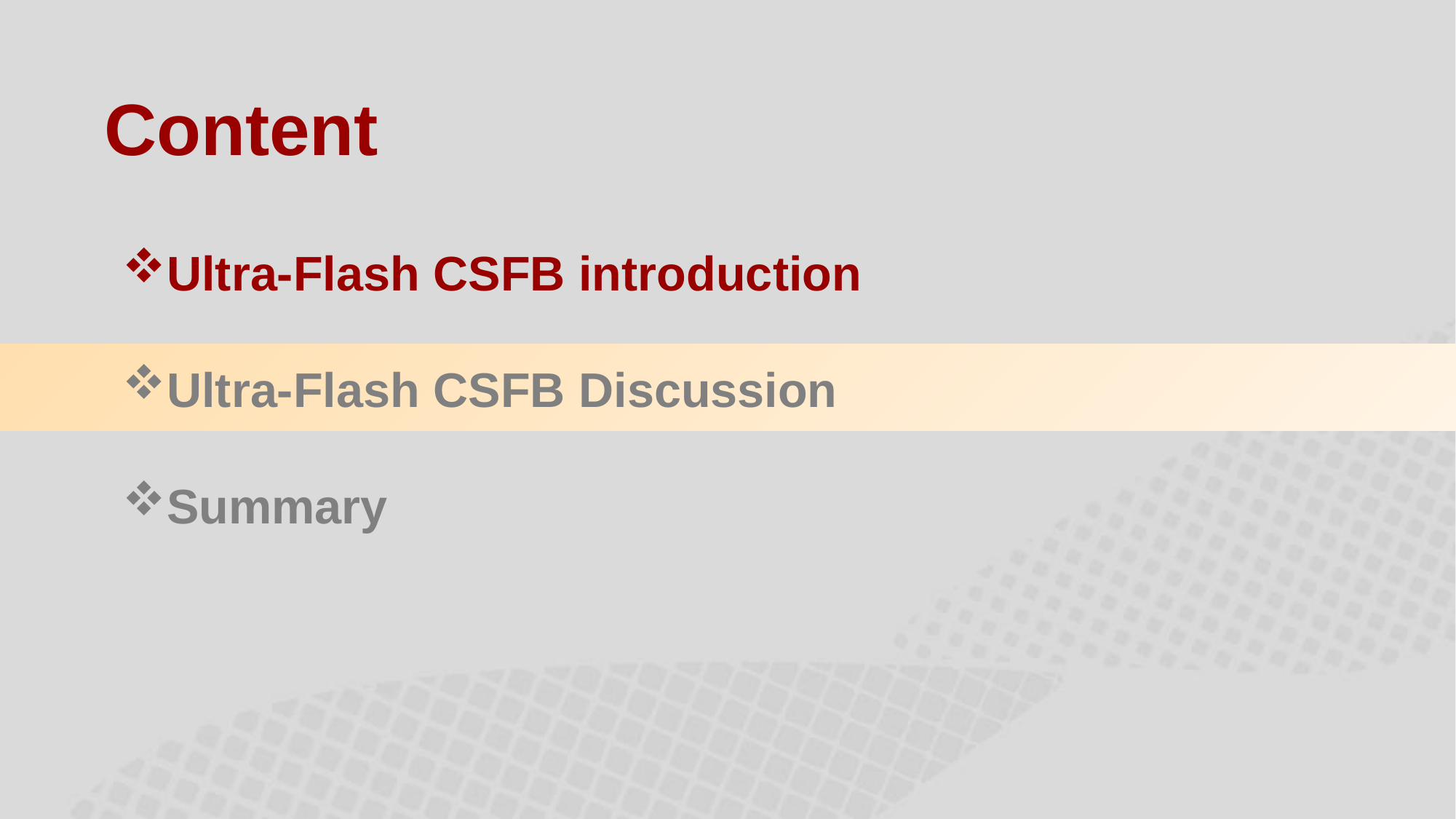

# Content
Ultra-Flash CSFB introduction

Ultra-Flash CSFB Discussion

Summary